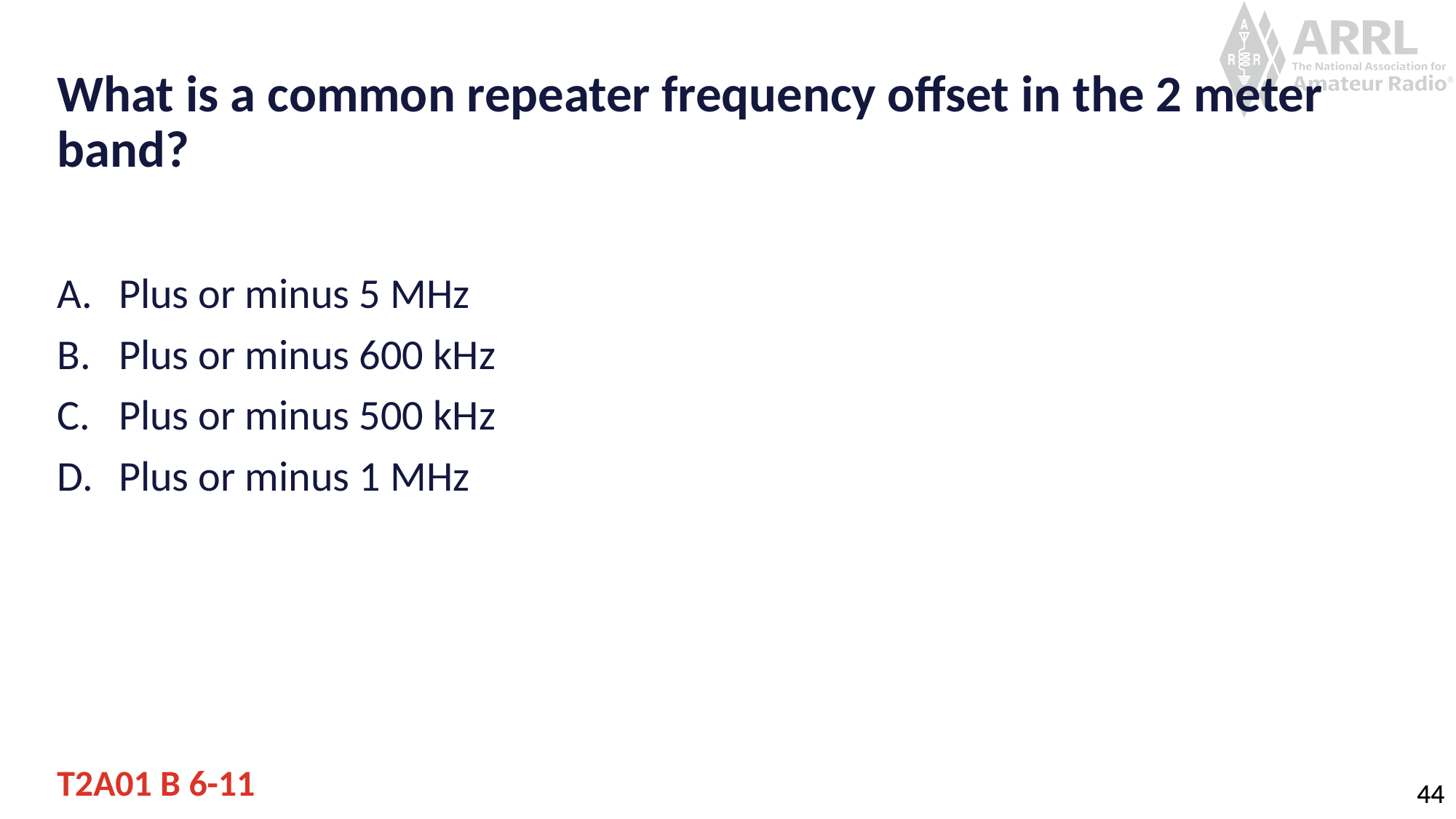

# What is a common repeater frequency offset in the 2 meter band?
Plus or minus 5 MHz
Plus or minus 600 kHz
Plus or minus 500 kHz
Plus or minus 1 MHz
T2A01 B 6-11